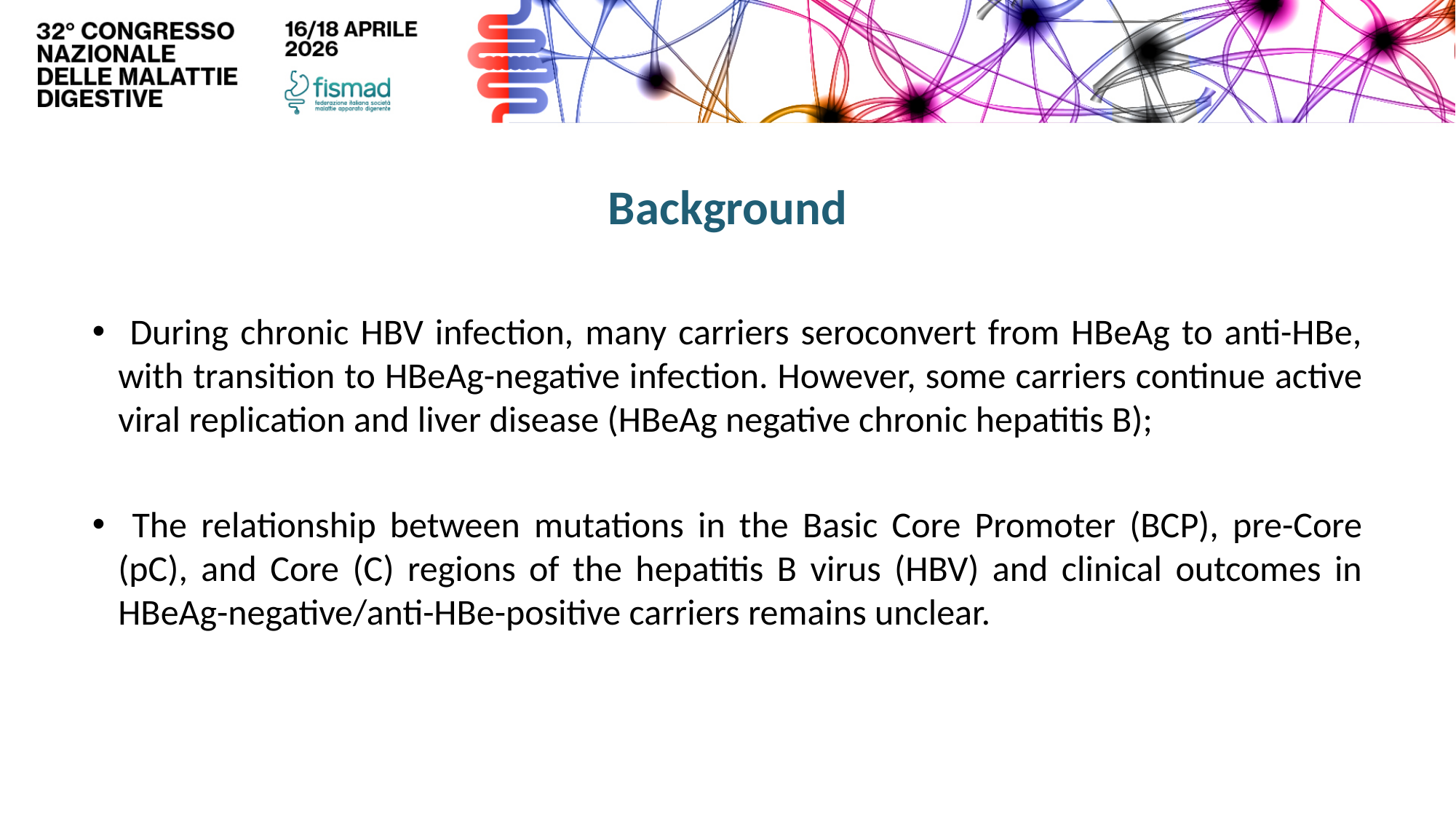

Background
 During chronic HBV infection, many carriers seroconvert from HBeAg to anti-HBe, with transition to HBeAg-negative infection. However, some carriers continue active viral replication and liver disease (HBeAg negative chronic hepatitis B);

 The relationship between mutations in the Basic Core Promoter (BCP), pre-Core (pC), and Core (C) regions of the hepatitis B virus (HBV) and clinical outcomes in HBeAg-negative/anti-HBe-positive carriers remains unclear.